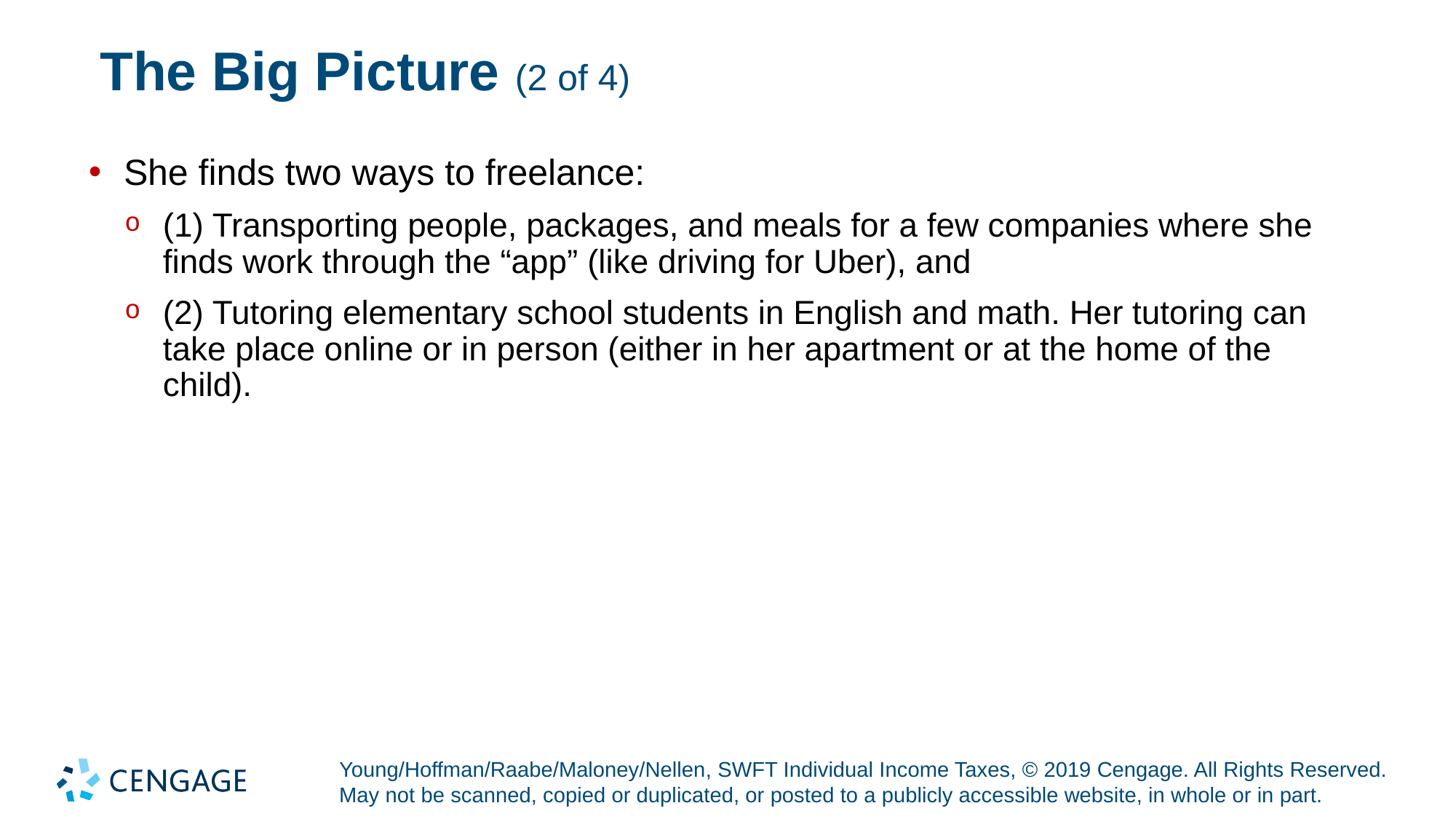

# The Big Picture (2 of 4)
She finds two ways to freelance:
(1) Transporting people, packages, and meals for a few companies where she finds work through the “app” (like driving for Uber), and
(2) Tutoring elementary school students in English and math. Her tutoring can take place online or in person (either in her apartment or at the home of the child).